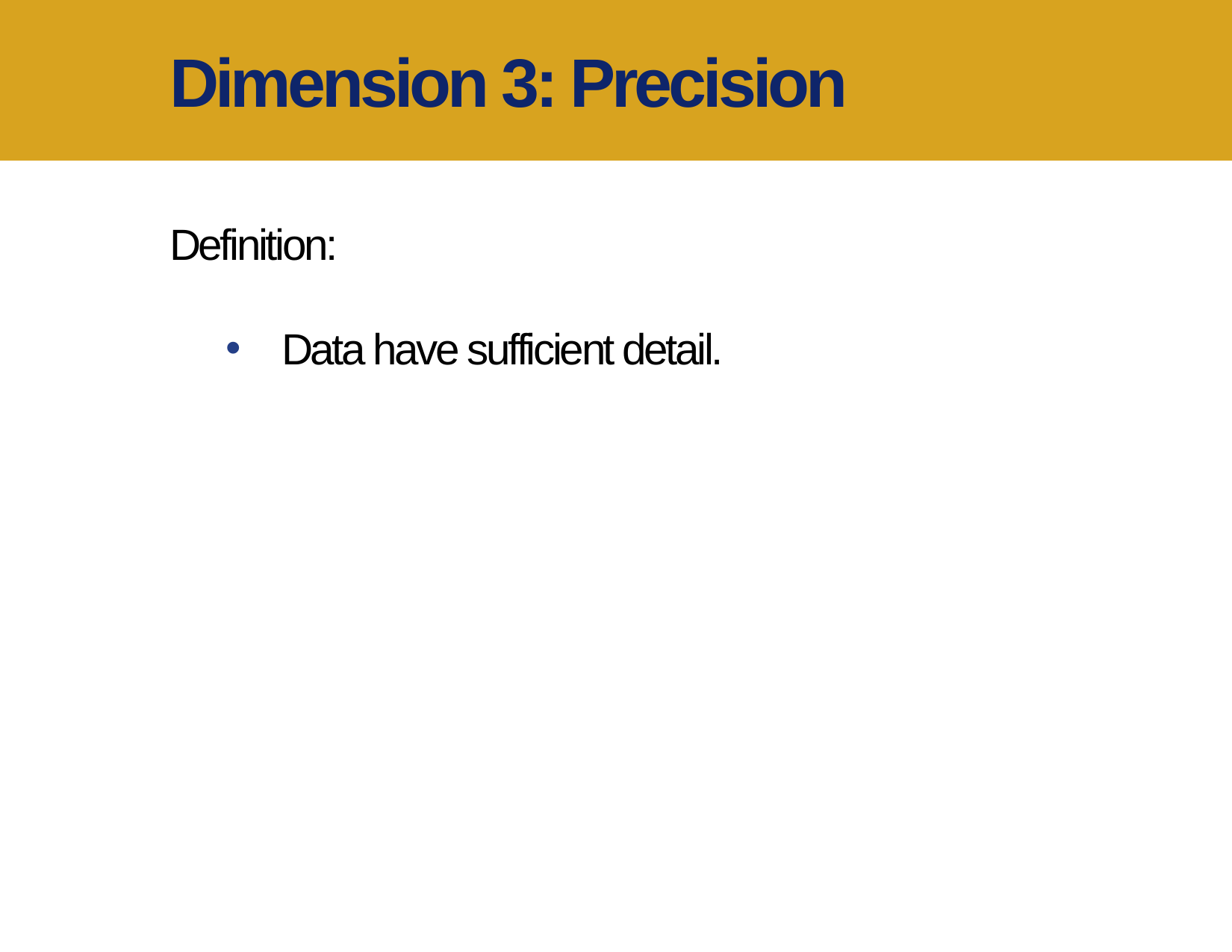

Dimension 3: Precision
Definition:

Data have sufficient detail.